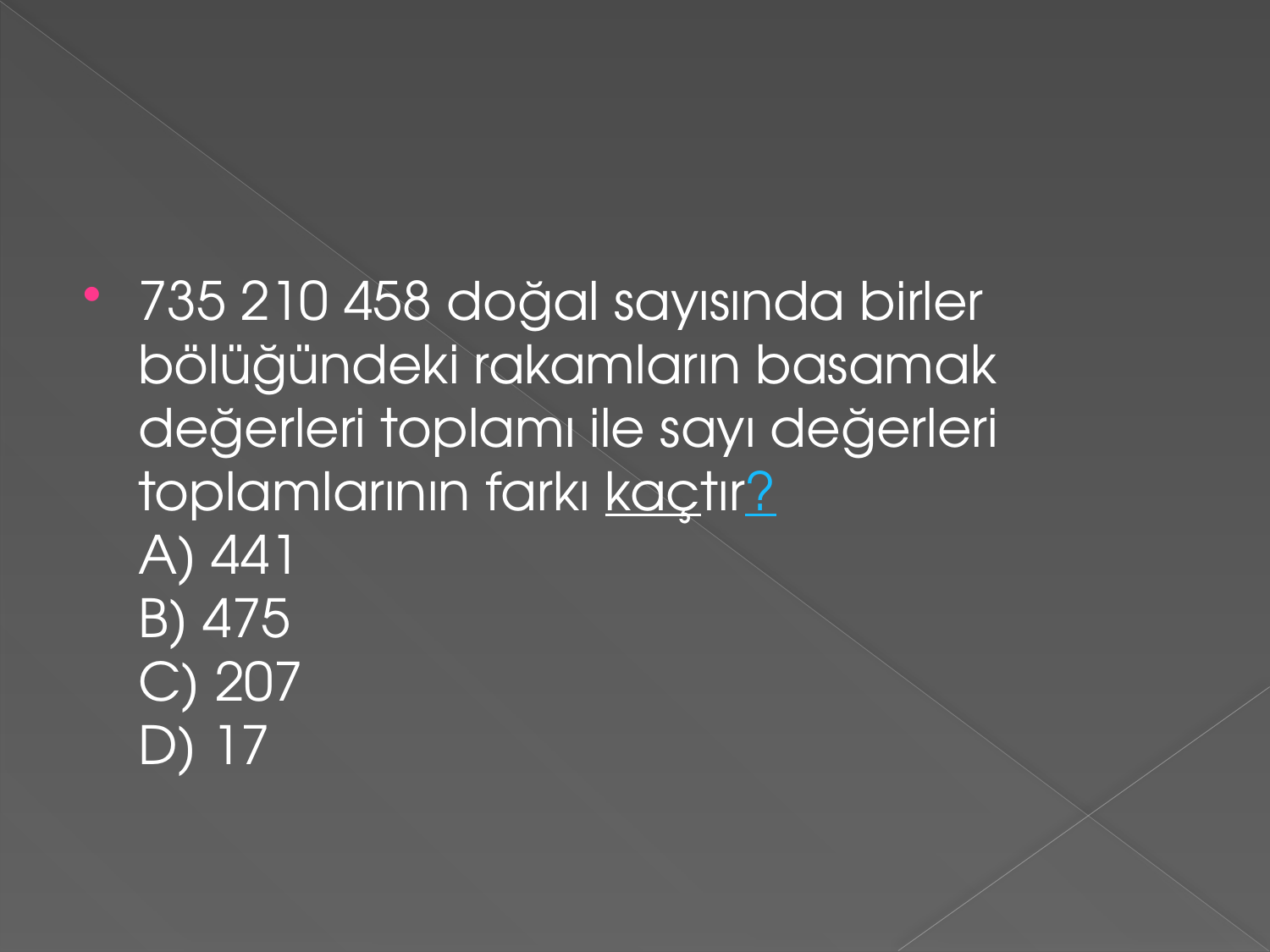

#
735 210 458 doğal sayısında birler bölüğündeki rakamların basamak değerleri toplamı ile sayı değerleri toplamlarının farkı kaçtır? 
A) 441
B) 475
C) 207
D) 17